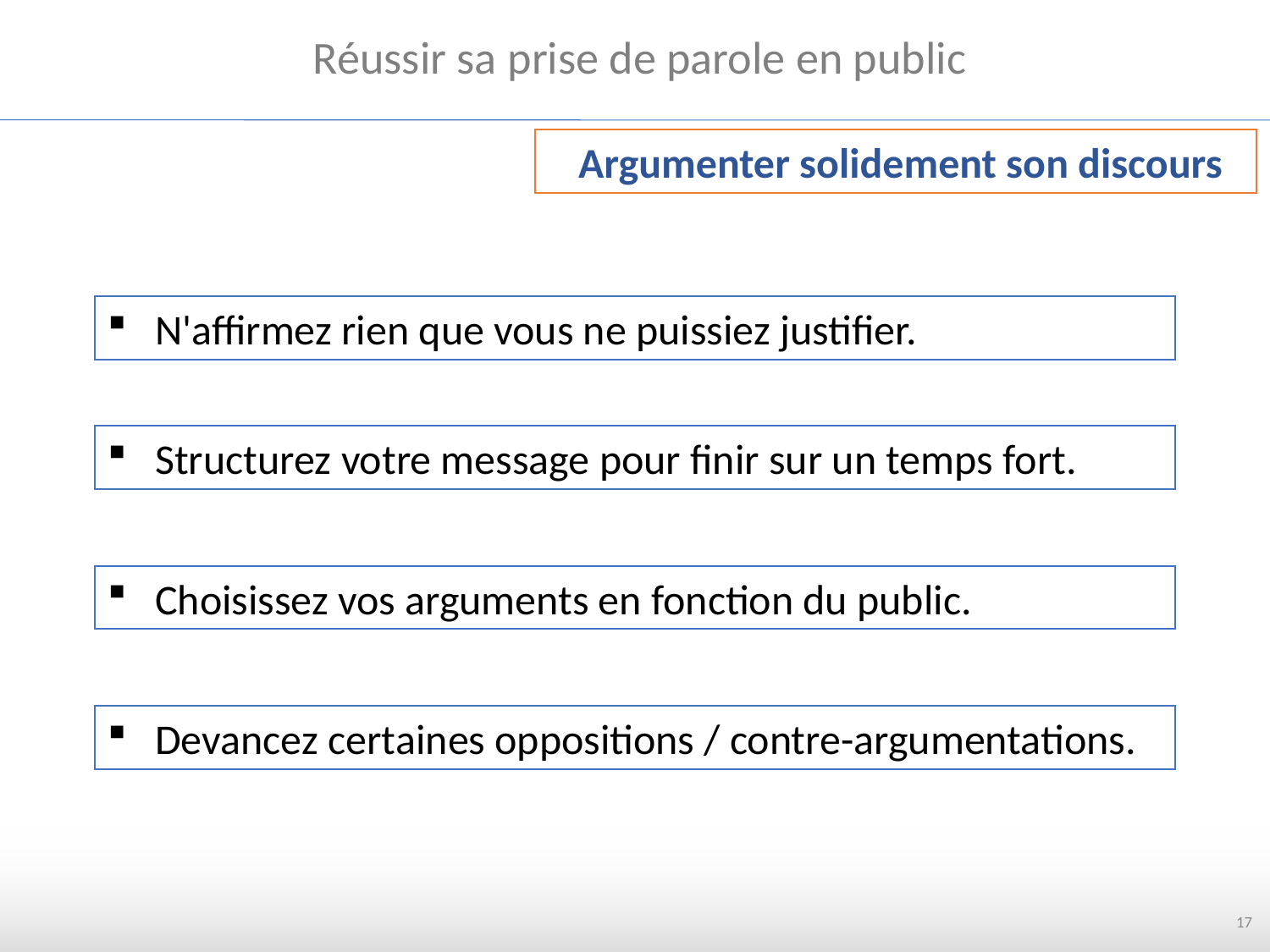

Réussir sa prise de parole en public
 Argumenter solidement son discours
N'affirmez rien que vous ne puissiez justifier.
Structurez votre message pour finir sur un temps fort.
Choisissez vos arguments en fonction du public.

Devancez certaines oppositions / contre-argumentations.
17